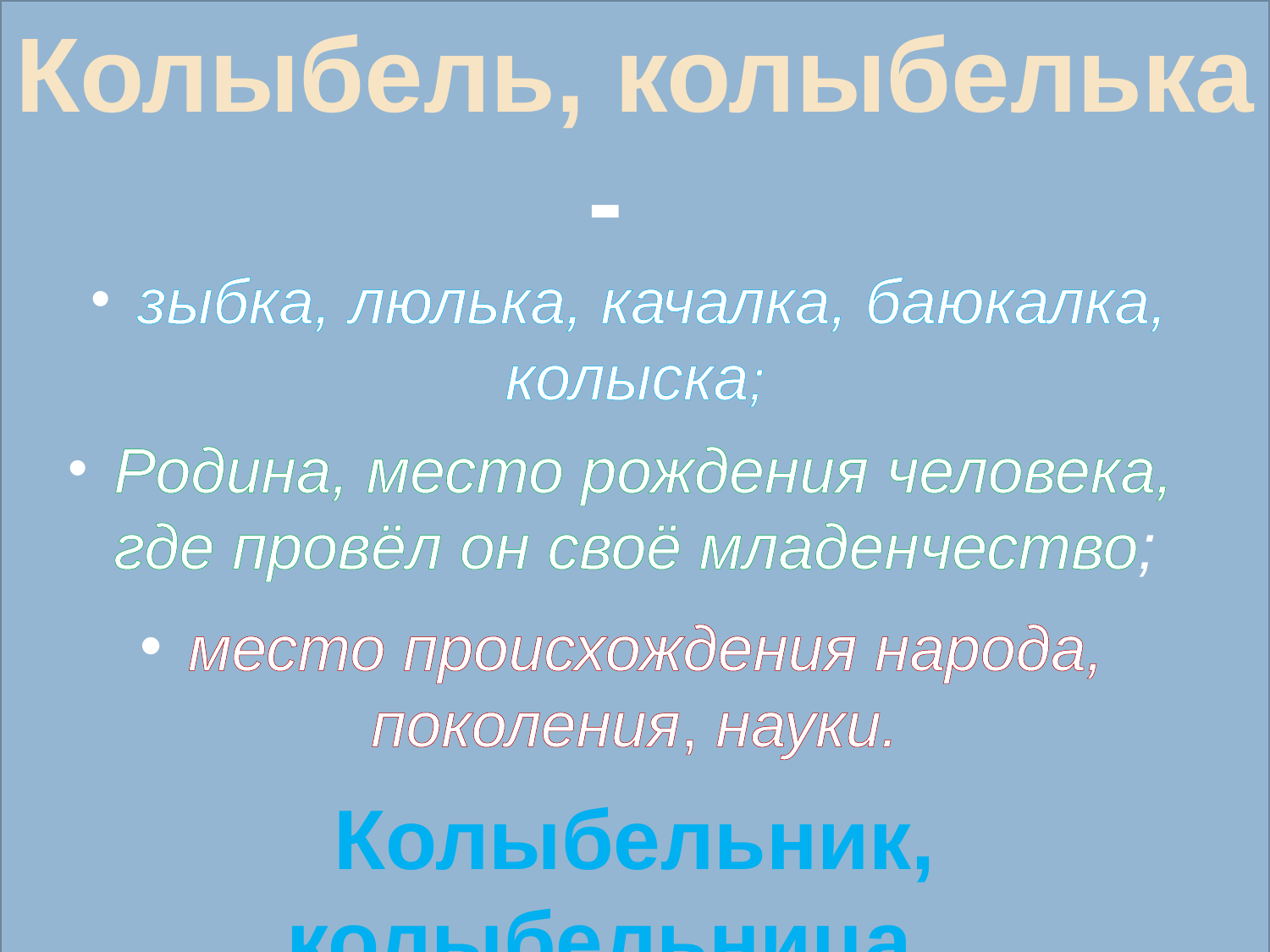

Колыбель, колыбелька -
 зыбка, люлька, качалка, баюкалка, колыска;

 Родина, место рождения человека,
где провёл он своё младенчество;

 место происхождения народа,
поколения, науки.

Колыбельник, колыбельница –
младенец, грудной ребёнок.

Владимир Даль. Толковый словарь.